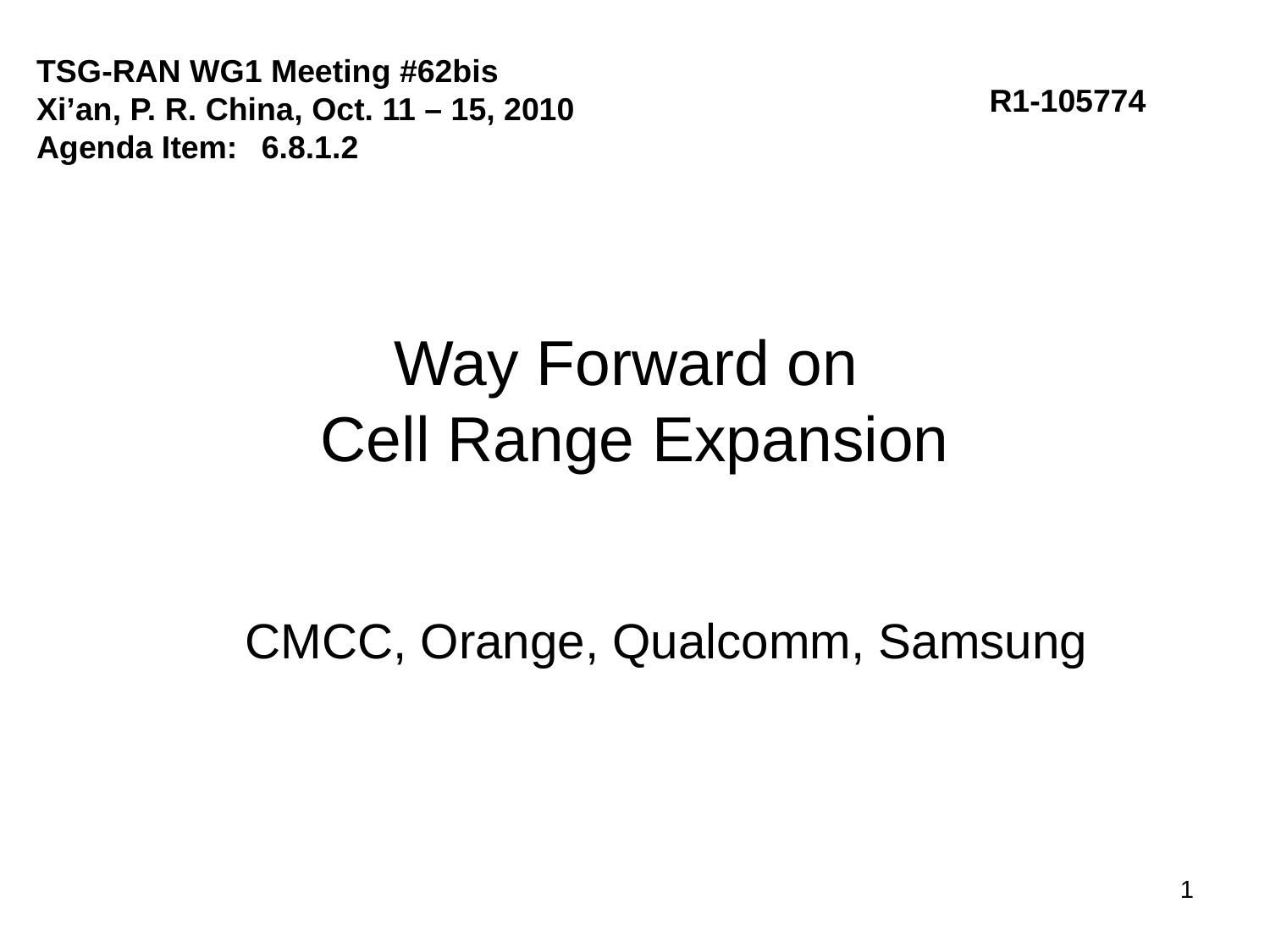

TSG-RAN WG1 Meeting #62bis
Xi’an, P. R. China, Oct. 11 – 15, 2010
Agenda Item:	6.8.1.2
R1-105774
# Way Forward on Cell Range Expansion
CMCC, Orange, Qualcomm, Samsung
1